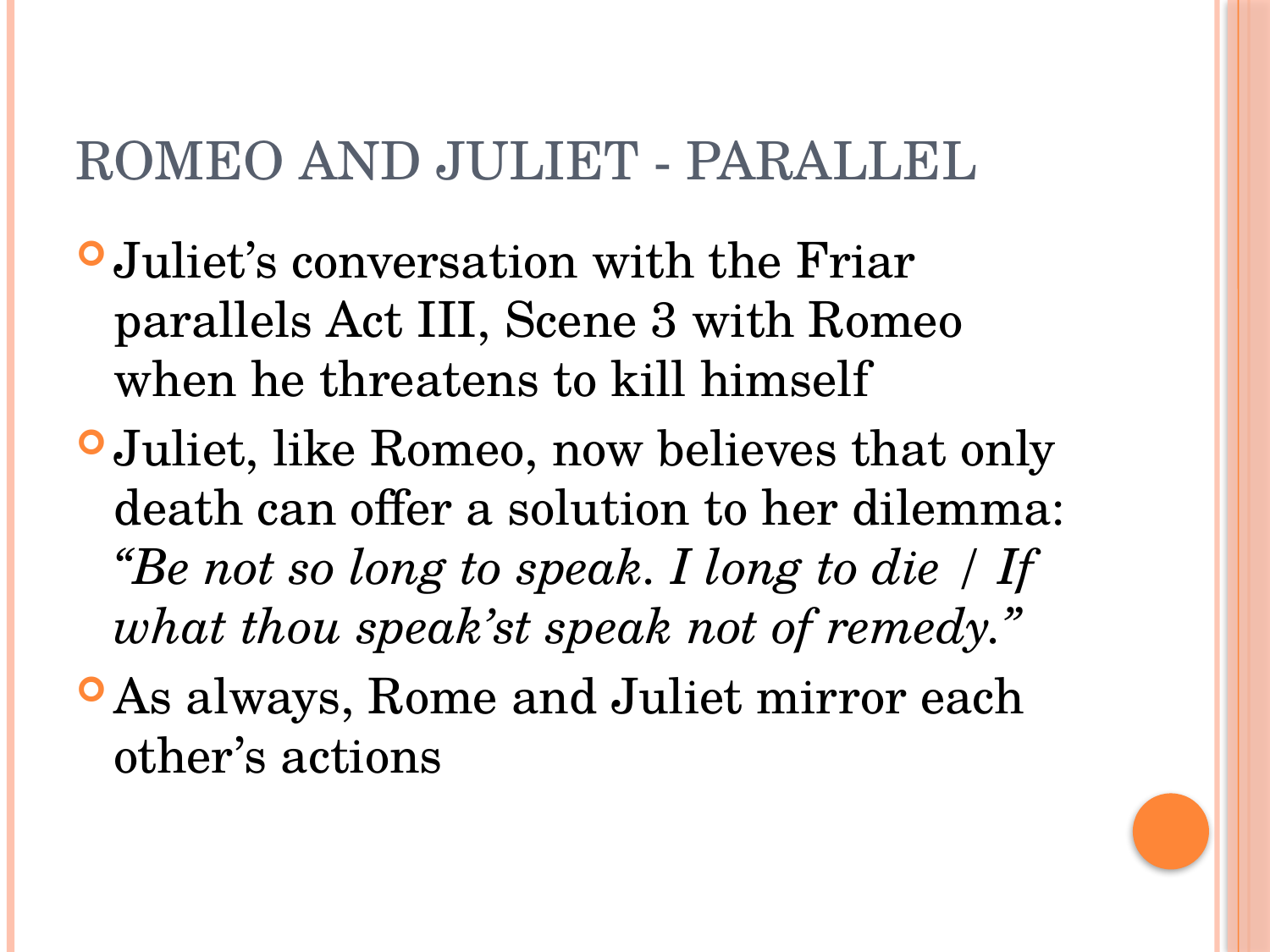

# Romeo and Juliet - Parallel
Juliet’s conversation with the Friar parallels Act III, Scene 3 with Romeo when he threatens to kill himself
Juliet, like Romeo, now believes that only death can offer a solution to her dilemma: “Be not so long to speak. I long to die / If what thou speak’st speak not of remedy.”
As always, Rome and Juliet mirror each other’s actions